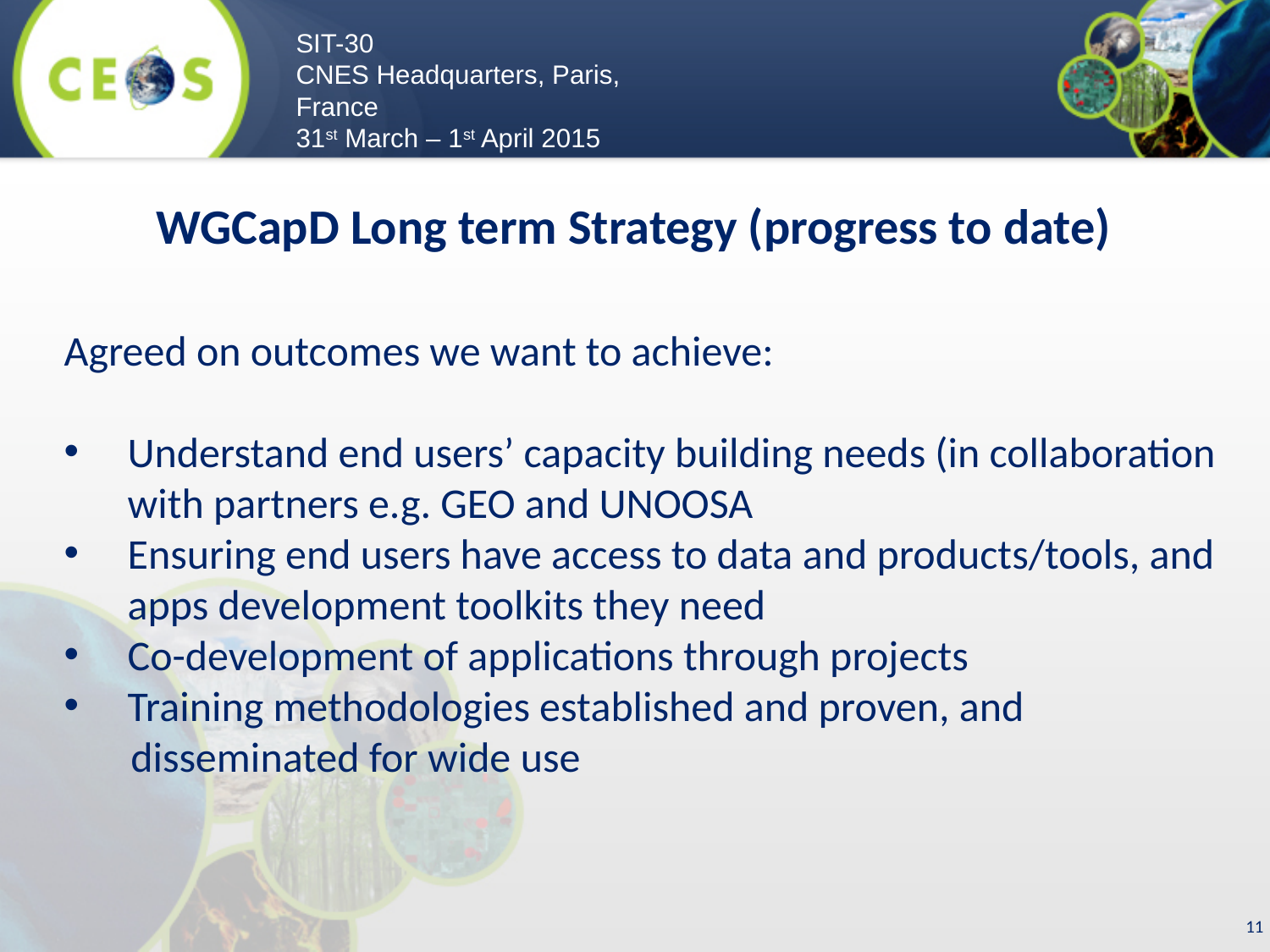

WGCapD Long term Strategy (progress to date)

Agreed on outcomes we want to achieve:

Understand end users’ capacity building needs (in collaboration with partners e.g. GEO and UNOOSA
Ensuring end users have access to data and products/tools, and apps development toolkits they need
Co-development of applications through projects
Training methodologies established and proven, and
       disseminated for wide use
11